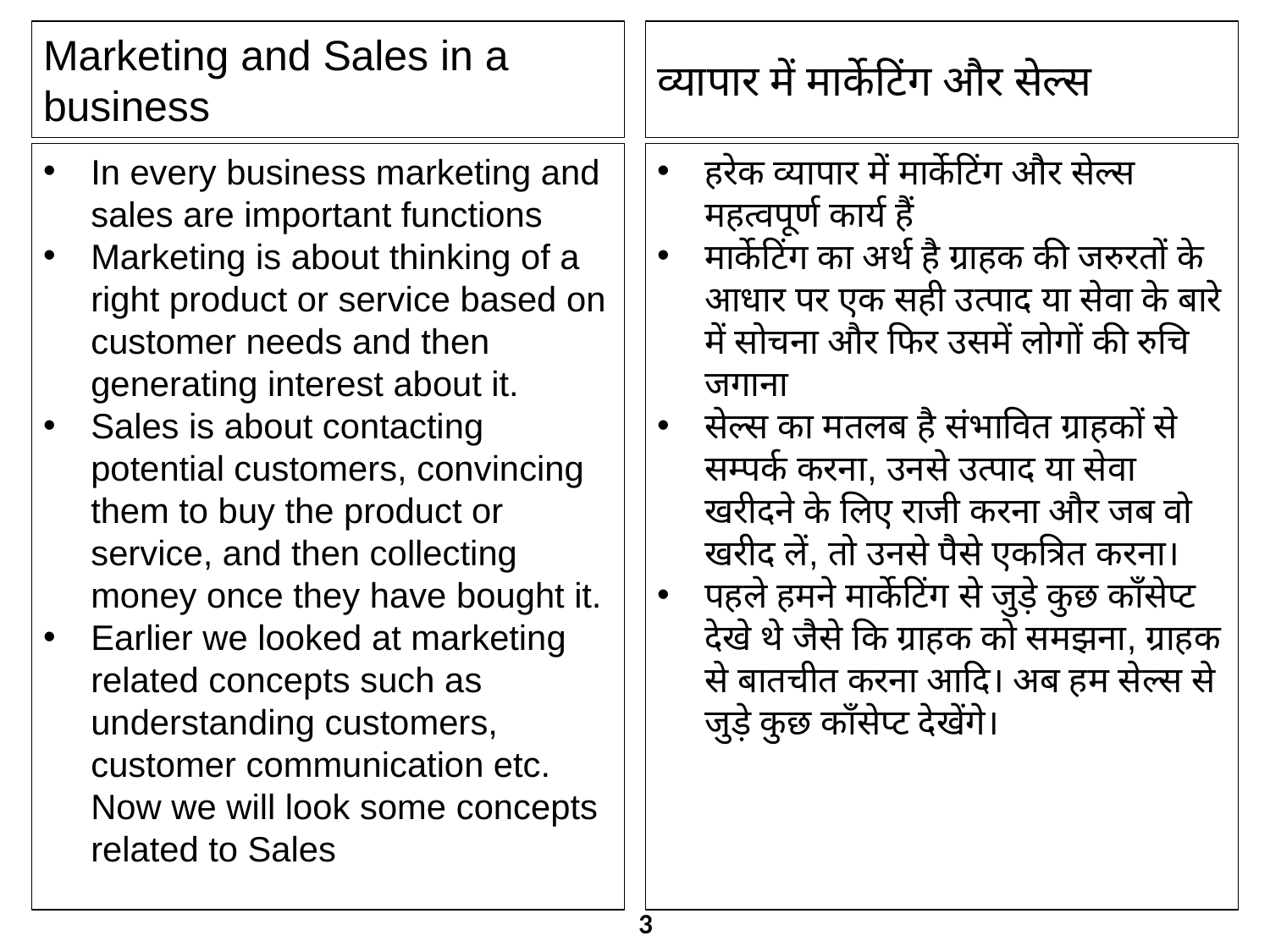

Marketing and Sales in a business
व्यापार में मार्केटिंग और सेल्स
In every business marketing and sales are important functions
Marketing is about thinking of a right product or service based on customer needs and then generating interest about it.
Sales is about contacting potential customers, convincing them to buy the product or service, and then collecting money once they have bought it.
Earlier we looked at marketing related concepts such as understanding customers, customer communication etc. Now we will look some concepts related to Sales
हरेक व्यापार में मार्केटिंग और सेल्स महत्वपूर्ण कार्य हैं
मार्केटिंग का अर्थ है ग्राहक की जरुरतों के आधार पर एक सही उत्पाद या सेवा के बारे में सोचना और फिर उसमें लोगों की रुचि जगाना
सेल्स का मतलब है संभावित ग्राहकों से सम्पर्क करना, उनसे उत्पाद या सेवा खरीदने के लिए राजी करना और जब वो खरीद लें, तो उनसे पैसे एकत्रित करना।
पहले हमने मार्केटिंग से जुड़े कुछ कॉंसेप्ट देखे थे जैसे कि ग्राहक को समझना, ग्राहक से बातचीत करना आदि। अब हम सेल्स से जुड़े कुछ कॉंसेप्ट देखेंगे।
3